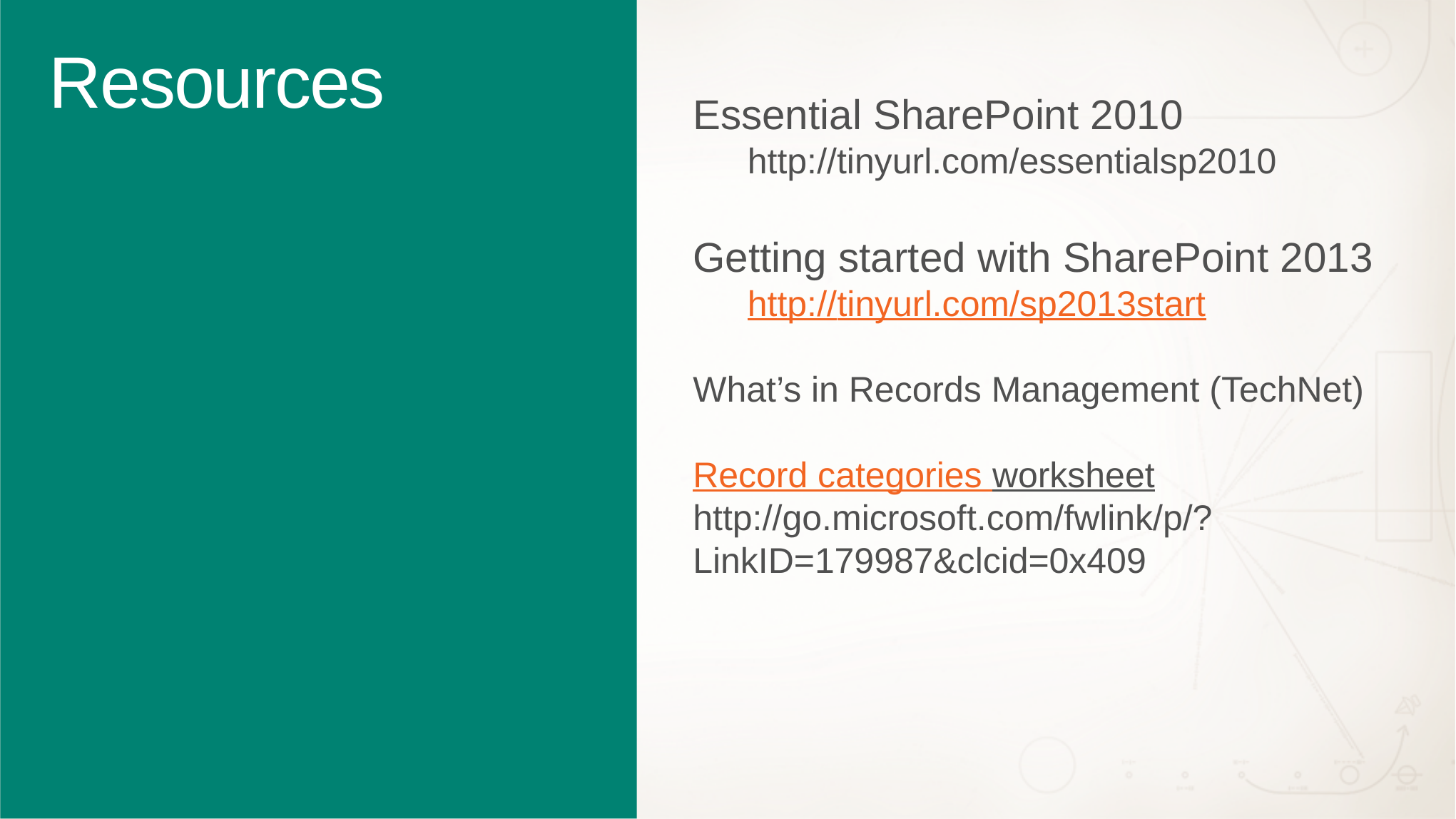

# Resources
Essential SharePoint 2010
http://tinyurl.com/essentialsp2010

Getting started with SharePoint 2013
http://tinyurl.com/sp2013start

What’s in Records Management (TechNet)

Record categories worksheet http://go.microsoft.com/fwlink/p/?LinkID=179987&clcid=0x409